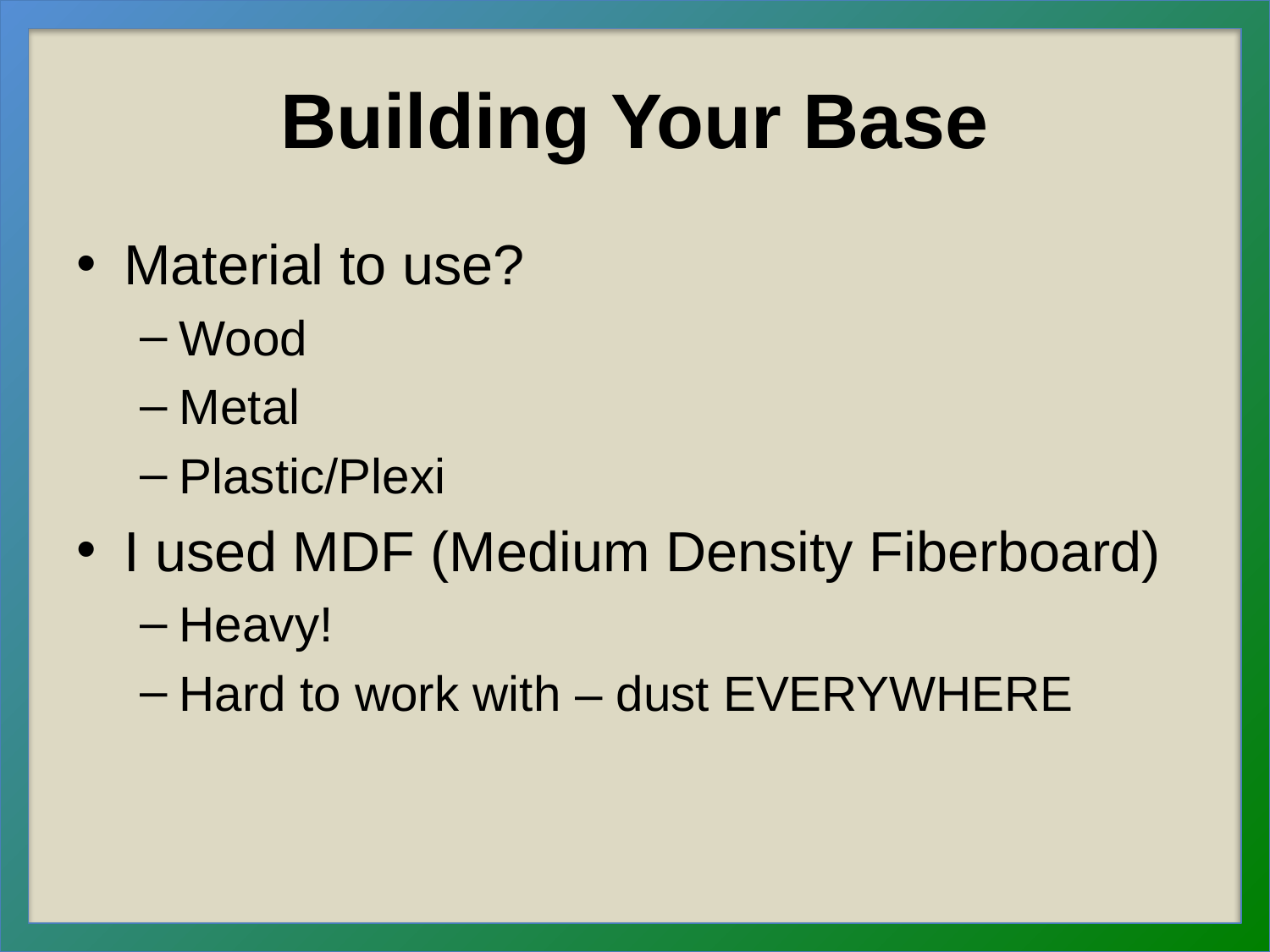

# Building Your Base
Material to use?
Wood
Metal
Plastic/Plexi
I used MDF (Medium Density Fiberboard)
Heavy!
Hard to work with – dust EVERYWHERE